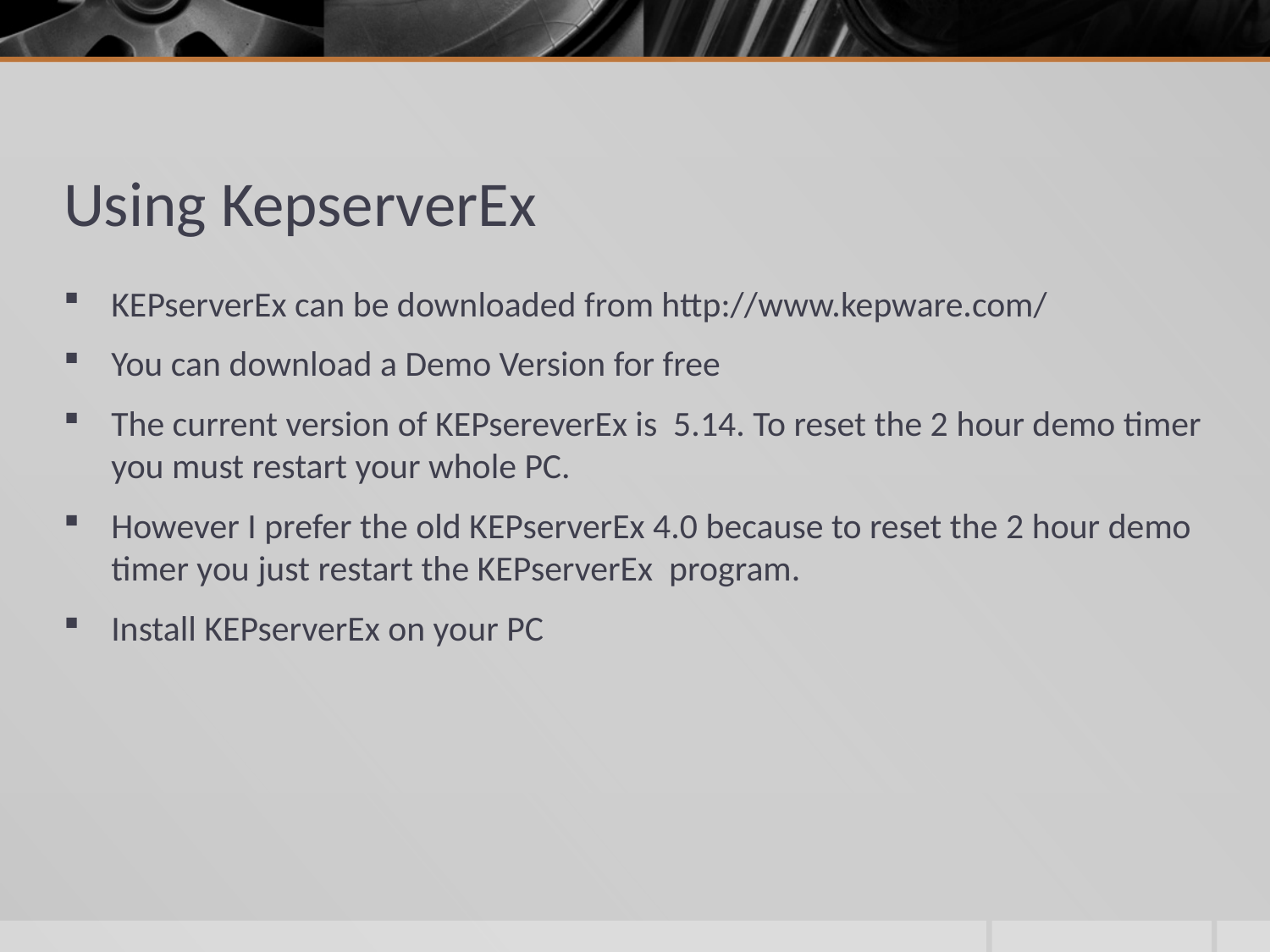

# Using KepserverEx
KEPserverEx can be downloaded from http://www.kepware.com/
You can download a Demo Version for free
The current version of KEPsereverEx is  5.14. To reset the 2 hour demo timer you must restart your whole PC.
However I prefer the old KEPserverEx 4.0 because to reset the 2 hour demo timer you just restart the KEPserverEx  program.
Install KEPserverEx on your PC